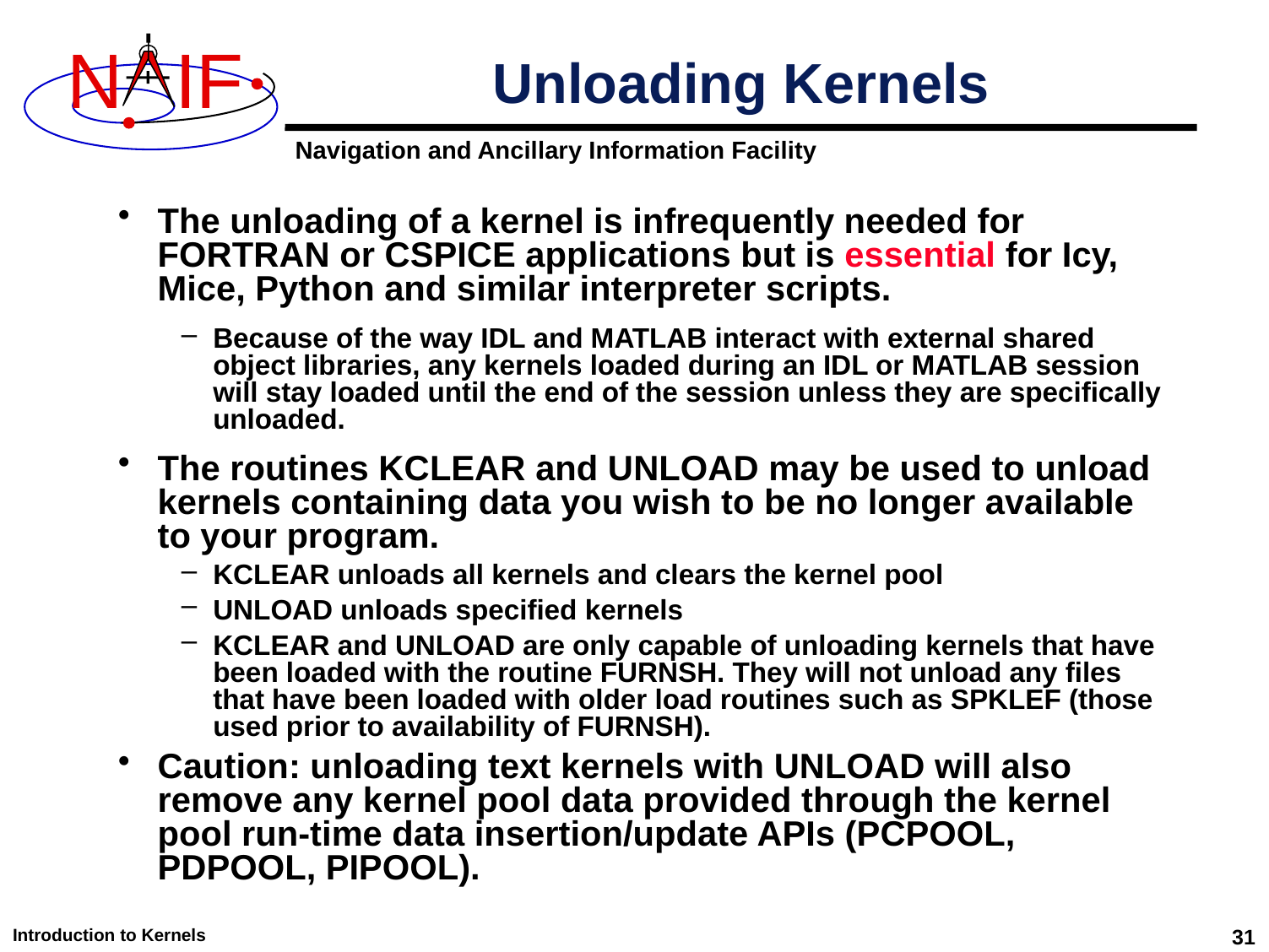

# Unloading Kernels
The unloading of a kernel is infrequently needed for  FORTRAN or CSPICE applications but is essential for Icy, Mice, Python and similar interpreter scripts.
Because of the way IDL and MATLAB interact with external shared object libraries, any kernels loaded during an IDL or MATLAB session will stay loaded until the end of the session unless they are specifically unloaded.
The routines KCLEAR and UNLOAD may be used to unload kernels containing data you wish to be no longer available to your program.
KCLEAR unloads all kernels and clears the kernel pool
UNLOAD unloads specified kernels
KCLEAR and UNLOAD are only capable of unloading kernels that have been loaded with the routine FURNSH. They will not unload any files that have been loaded with older load routines such as SPKLEF (those used prior to availability of FURNSH).
Caution: unloading text kernels with UNLOAD will also remove any kernel pool data provided through the kernel pool run-time data insertion/update APIs (PCPOOL, PDPOOL, PIPOOL).
Introduction to Kernels
31